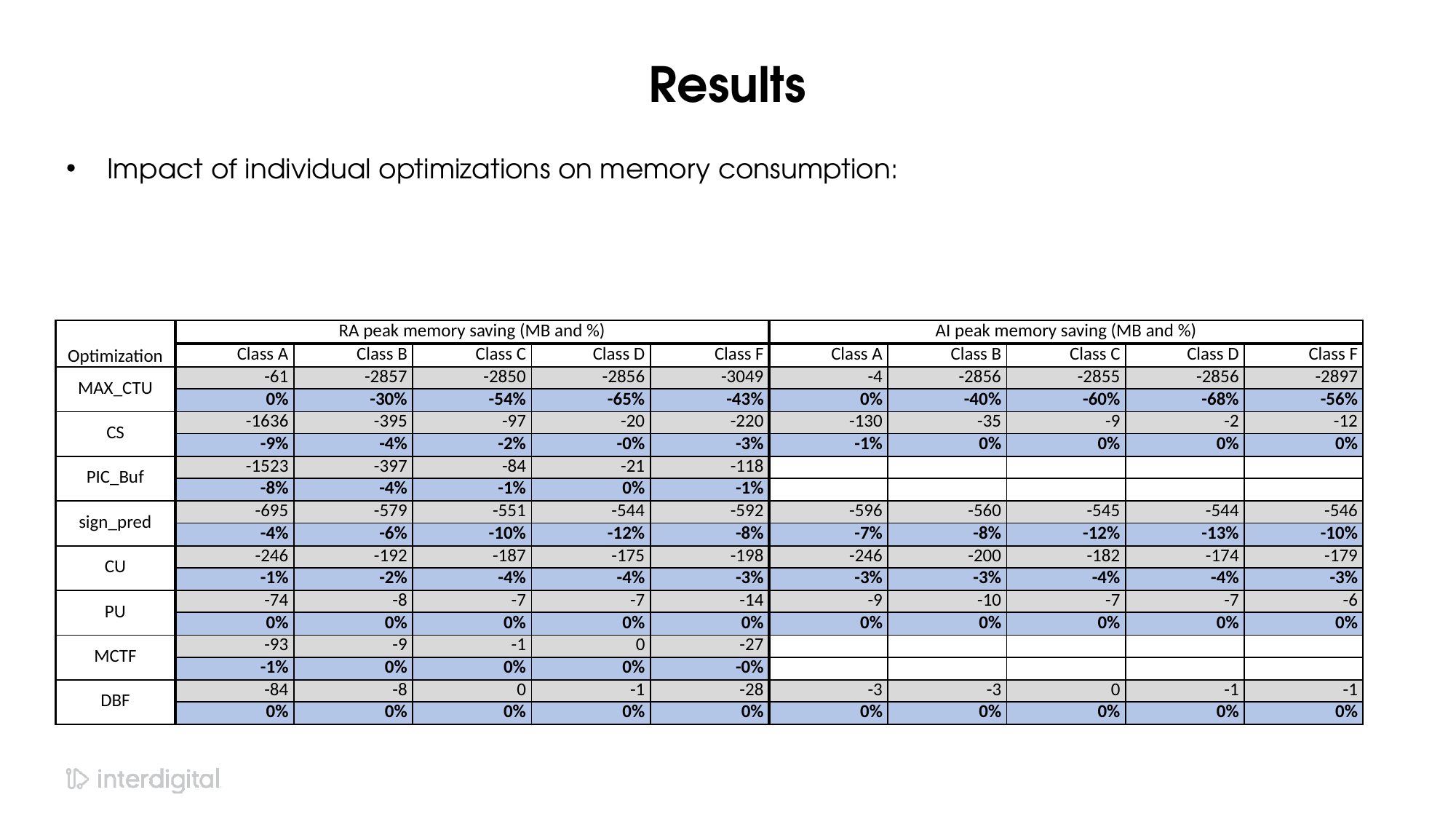

# Results
Impact of individual optimizations on memory consumption:
| Optimization | RA peak memory saving (MB and %) |  |  |  |  | AI peak memory saving (MB and %) |  |  |  |  |
| --- | --- | --- | --- | --- | --- | --- | --- | --- | --- | --- |
|  | Class A | Class B | Class C | Class D | Class F | Class A | Class B | Class C | Class D | Class F |
| MAX\_CTU | -61 | -2857 | -2850 | -2856 | -3049 | -4 | -2856 | -2855 | -2856 | -2897 |
|  | 0% | -30% | -54% | -65% | -43% | 0% | -40% | -60% | -68% | -56% |
| CS | -1636 | -395 | -97 | -20 | -220 | -130 | -35 | -9 | -2 | -12 |
|  | -9% | -4% | -2% | -0% | -3% | -1% | 0% | 0% | 0% | 0% |
| PIC\_Buf | -1523 | -397 | -84 | -21 | -118 |  |  |  |  |  |
|  | -8% | -4% | -1% | 0% | -1% |  |  |  |  |  |
| sign\_pred | -695 | -579 | -551 | -544 | -592 | -596 | -560 | -545 | -544 | -546 |
|  | -4% | -6% | -10% | -12% | -8% | -7% | -8% | -12% | -13% | -10% |
| CU | -246 | -192 | -187 | -175 | -198 | -246 | -200 | -182 | -174 | -179 |
|  | -1% | -2% | -4% | -4% | -3% | -3% | -3% | -4% | -4% | -3% |
| PU | -74 | -8 | -7 | -7 | -14 | -9 | -10 | -7 | -7 | -6 |
|  | 0% | 0% | 0% | 0% | 0% | 0% | 0% | 0% | 0% | 0% |
| MCTF | -93 | -9 | -1 | 0 | -27 |  |  |  |  |  |
|  | -1% | 0% | 0% | 0% | -0% |  |  |  |  |  |
| DBF | -84 | -8 | 0 | -1 | -28 | -3 | -3 | 0 | -1 | -1 |
|  | 0% | 0% | 0% | 0% | 0% | 0% | 0% | 0% | 0% | 0% |